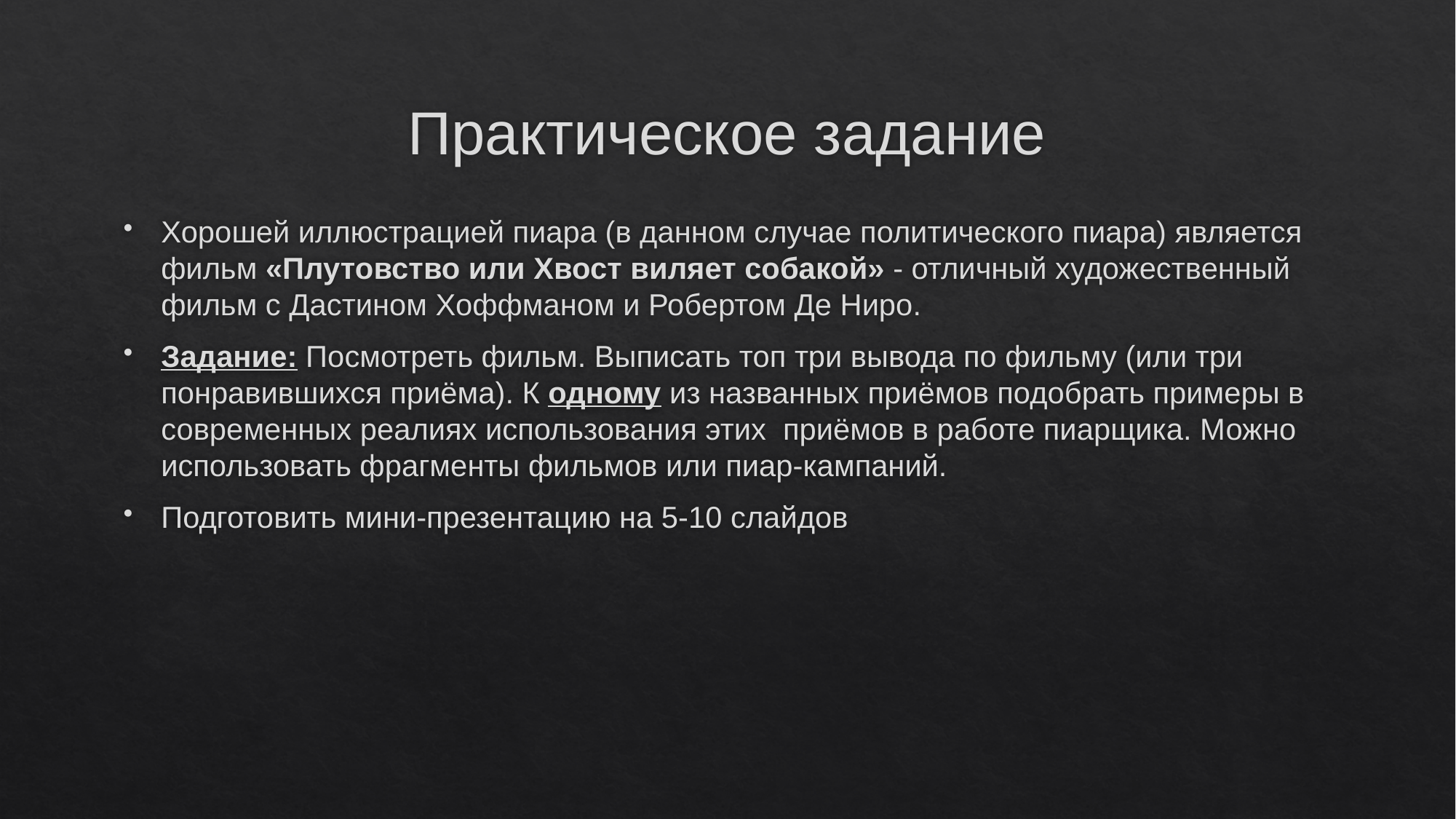

# Практическое задание
Хорошей иллюстрацией пиара (в данном случае политического пиара) является фильм «Плутовство или Хвост виляет собакой» - отличный художественный фильм с Дастином Хоффманом и Робертом Де Ниро.
Задание: Посмотреть фильм. Выписать топ три вывода по фильму (или три понравившихся приёма). К одному из названных приёмов подобрать примеры в современных реалиях использования этих  приёмов в работе пиарщика. Можно использовать фрагменты фильмов или пиар-кампаний.
Подготовить мини-презентацию на 5-10 слайдов